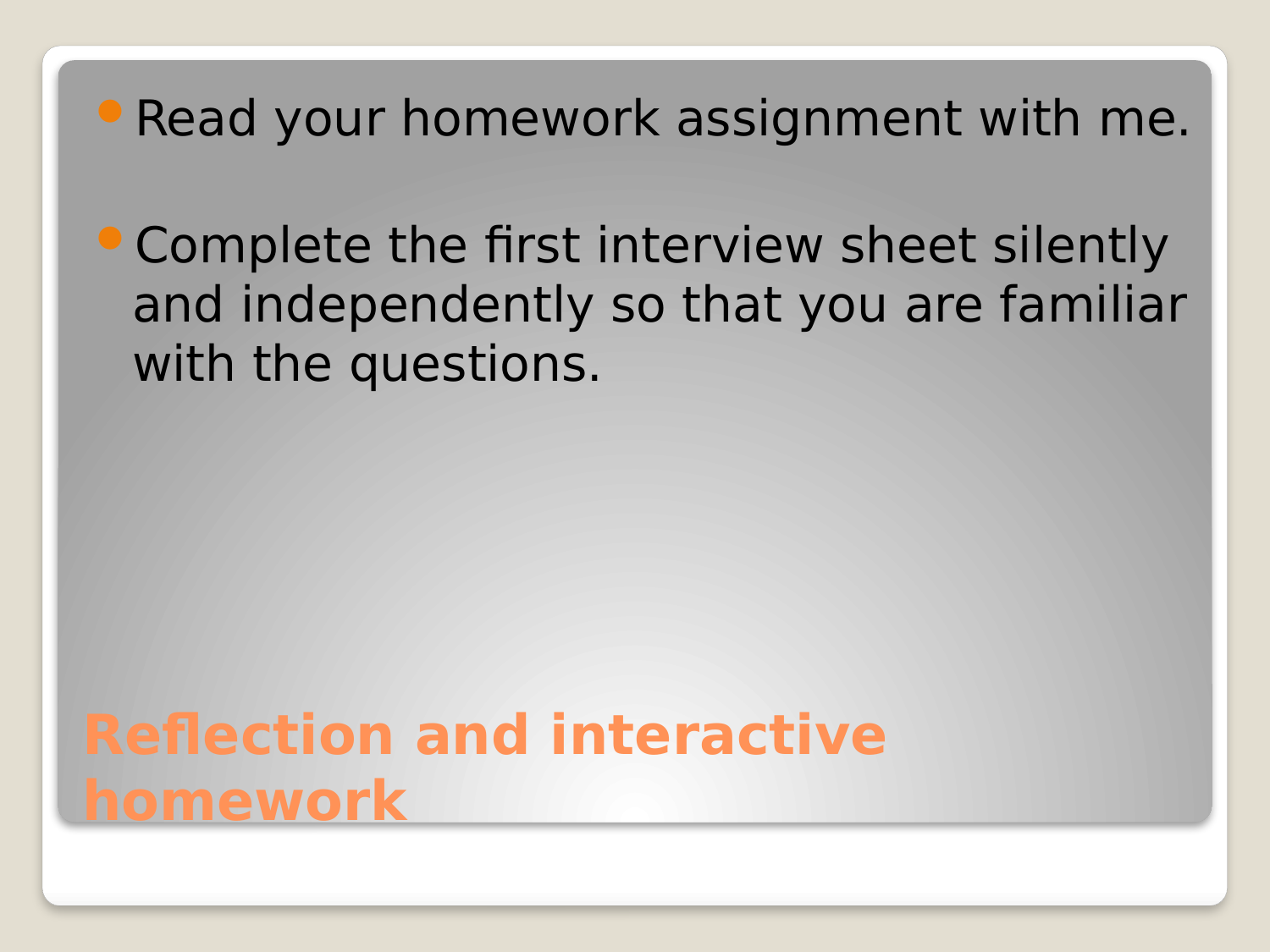

Read your homework assignment with me.

Complete the first interview sheet silently and independently so that you are familiar with the questions.
# Reflection and interactive homework